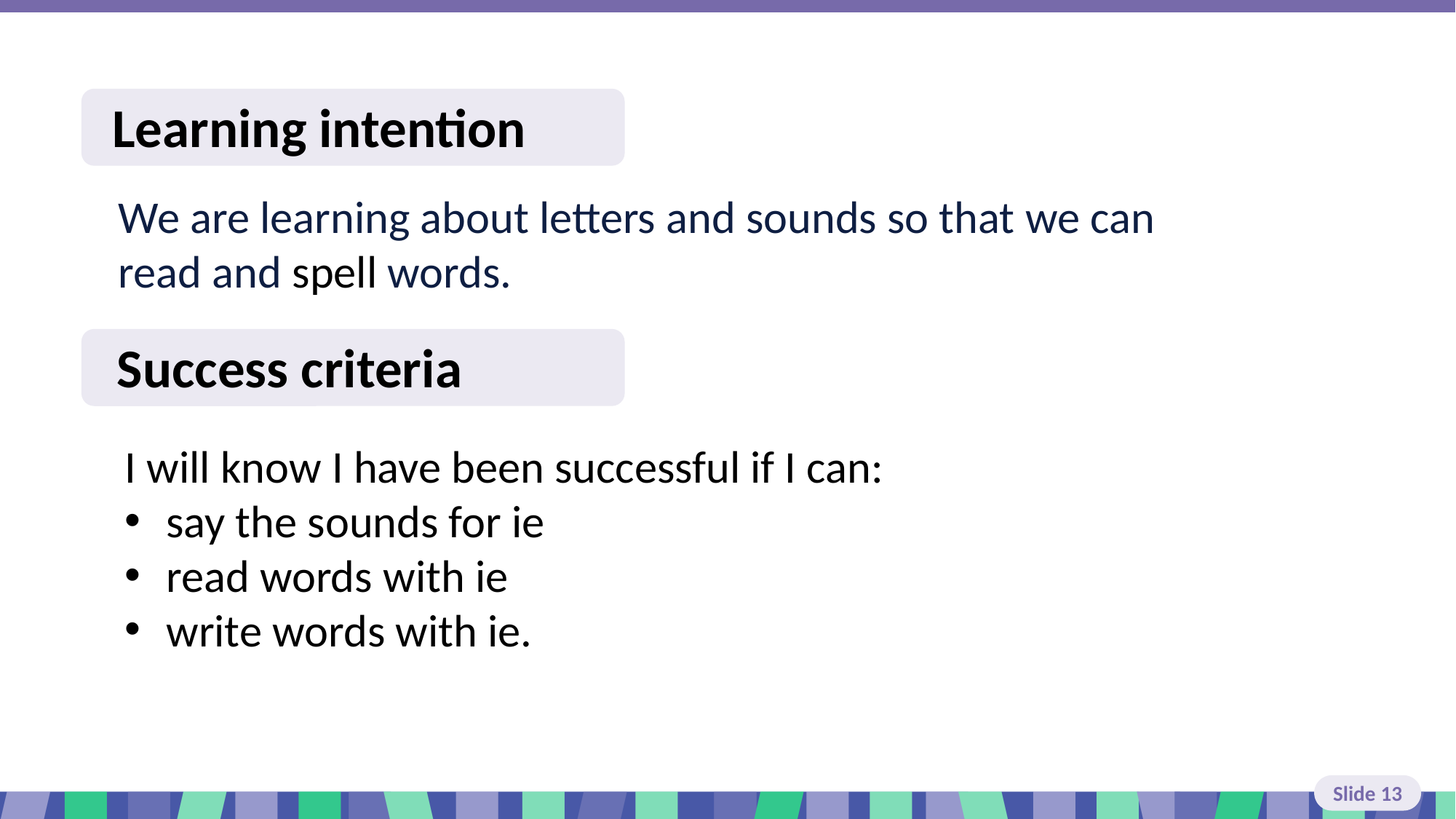

# Slide 13 Learning intention and success criteria
I will know I have been successful if I can:
say the sounds for ie
read words with ie
write words with ie.